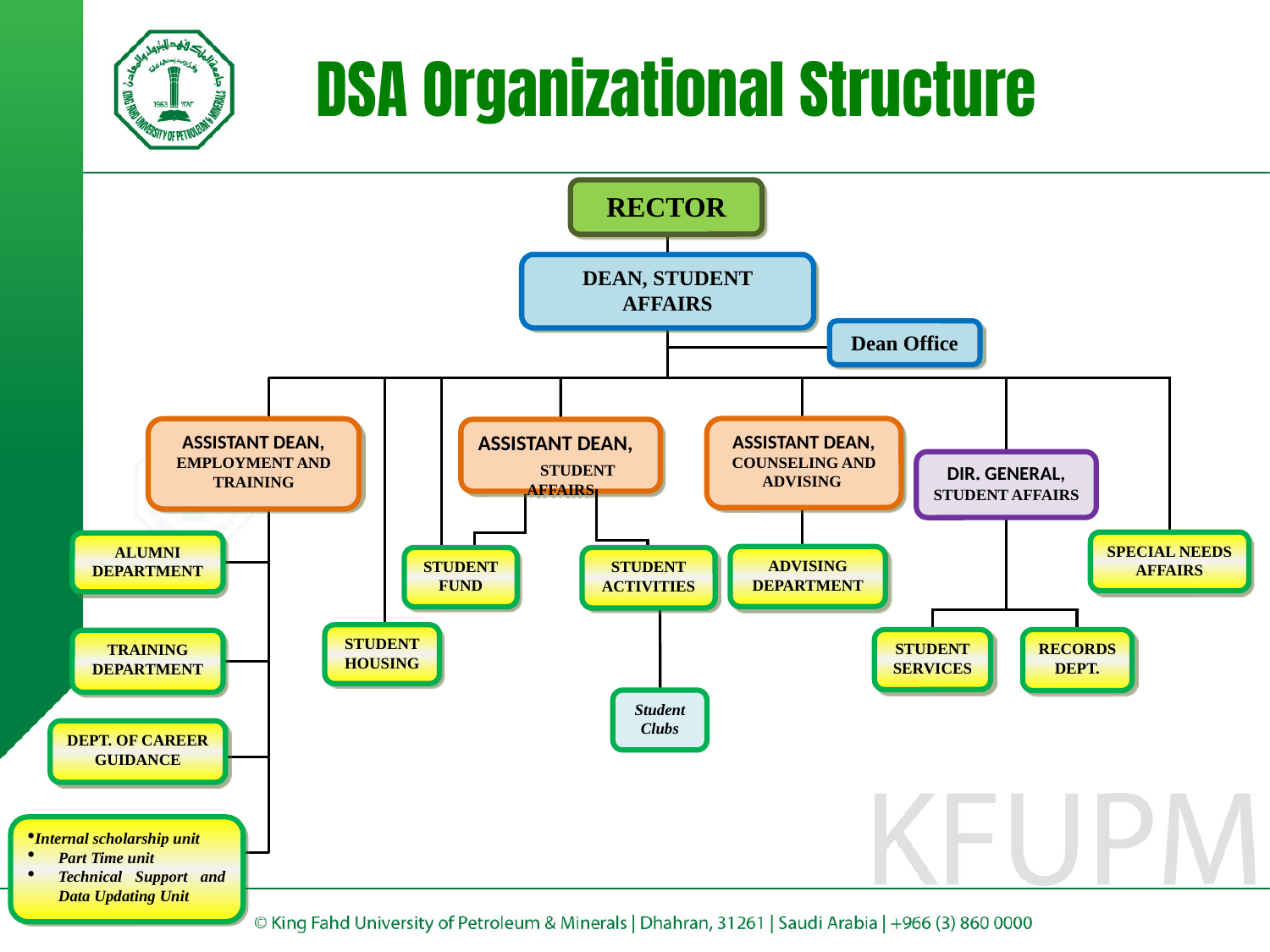

# DSA Organizational Structure
RECTOR
DEAN, STUDENT AFFAIRS
Dean Office
ASSISTANT DEAN, COUNSELING AND ADVISING
ADVISING DEPARTMENT

STUDENT FUND

STUDENT ACTIVITIES
Student Clubs

ASSISTANT DEAN,          STUDENT AFFAIRS
DIR. GENERAL, STUDENT AFFAIRS

STUDENT SERVICES

RECORDS DEPT.
SPECIAL NEEDS AFFAIRS
ASSISTANT DEAN, EMPLOYMENT AND TRAINING
ALUMNI DEPARTMENT
STUDENT HOUSING
TRAINING DEPARTMENT
DEPT. OF CAREER GUIDANCE
Internal scholarship unit
Part Time unit
Technical Support and Data Updating Unit